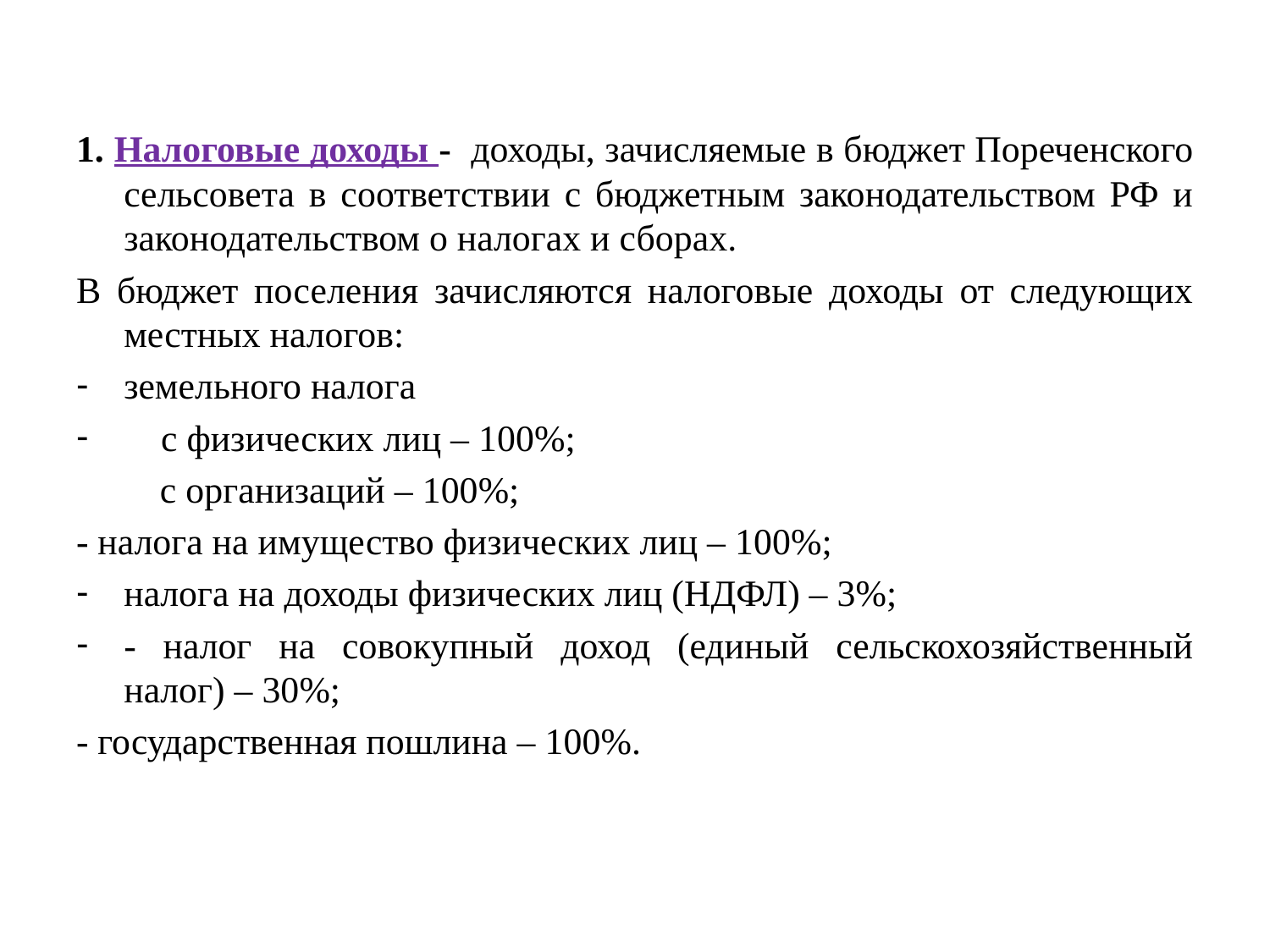

#
1. Налоговые доходы -  доходы, зачисляемые в бюджет Пореченского сельсовета в соответствии с бюджетным законодательством РФ и законодательством о налогах и сборах.
В бюджет поселения зачисляются налоговые доходы от следующих местных налогов:
земельного налога
    с физических лиц – 100%;
         с организаций – 100%;
- налога на имущество физических лиц – 100%;
налога на доходы физических лиц (НДФЛ) – 3%;
- налог на совокупный доход (единый сельскохозяйственный налог) – 30%;
- государственная пошлина – 100%.